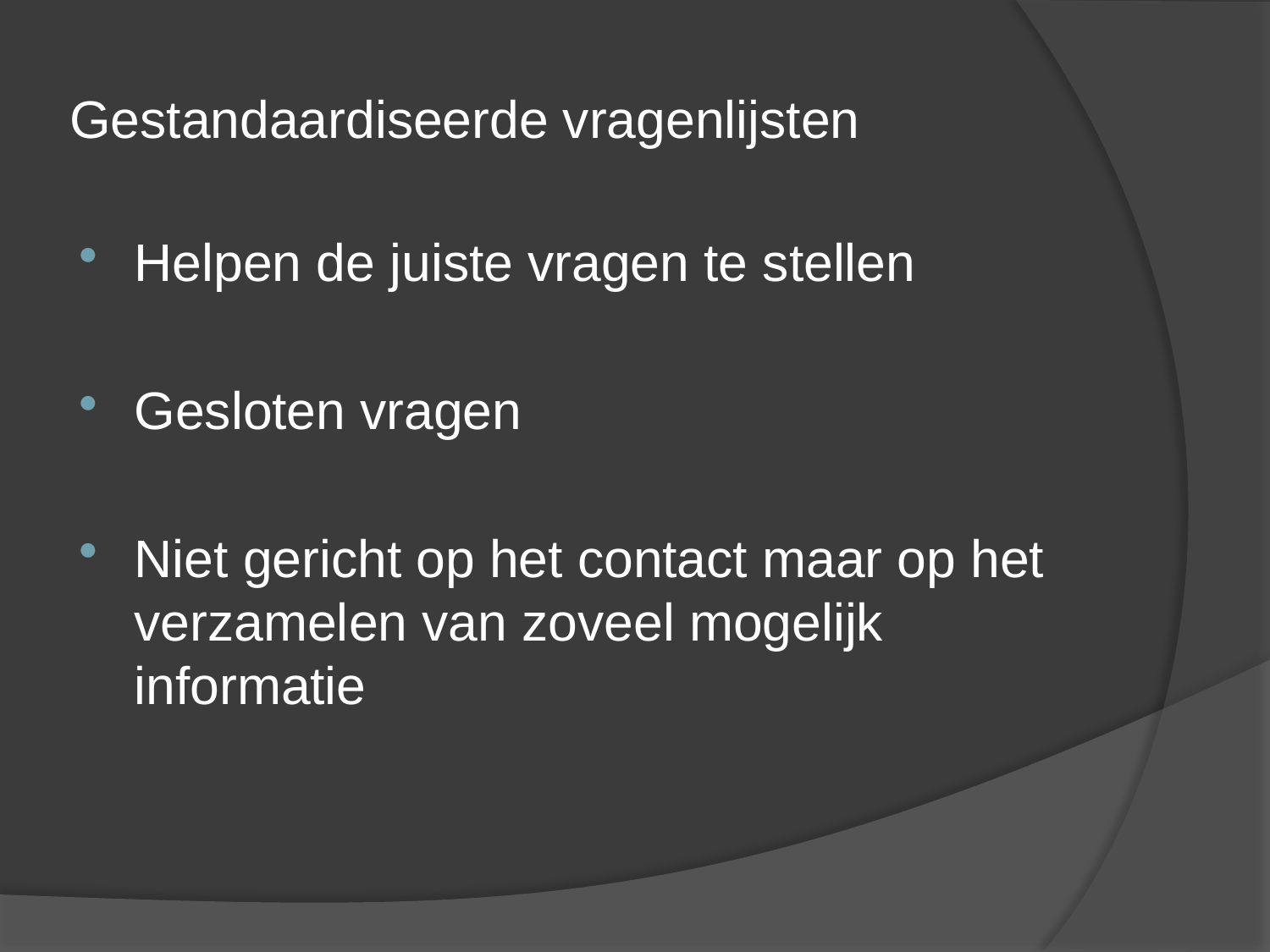

# Gestandaardiseerde vragenlijsten
Helpen de juiste vragen te stellen

Gesloten vragen

Niet gericht op het contact maar op het verzamelen van zoveel mogelijk informatie